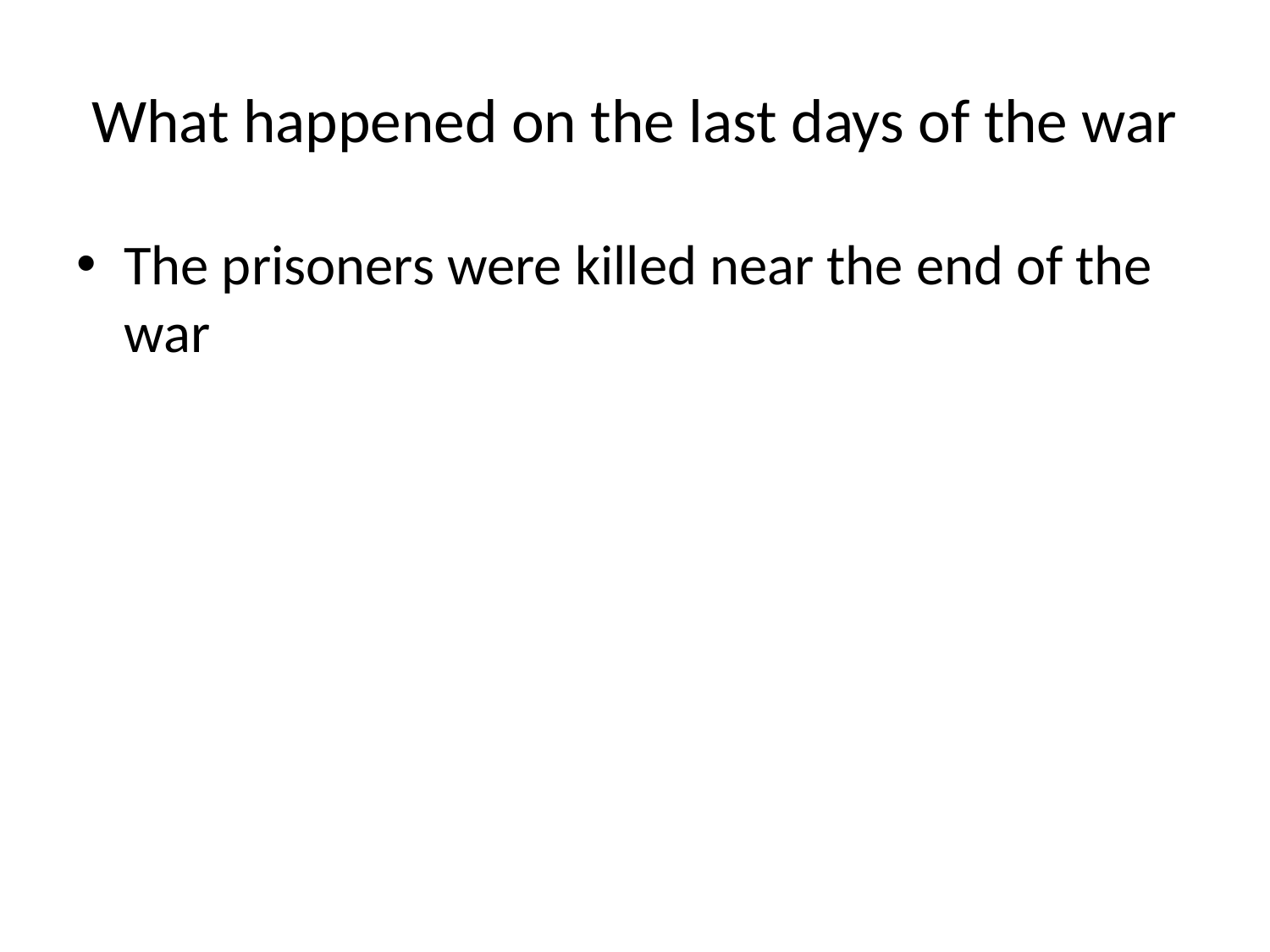

# What happened on the last days of the war
The prisoners were killed near the end of the war